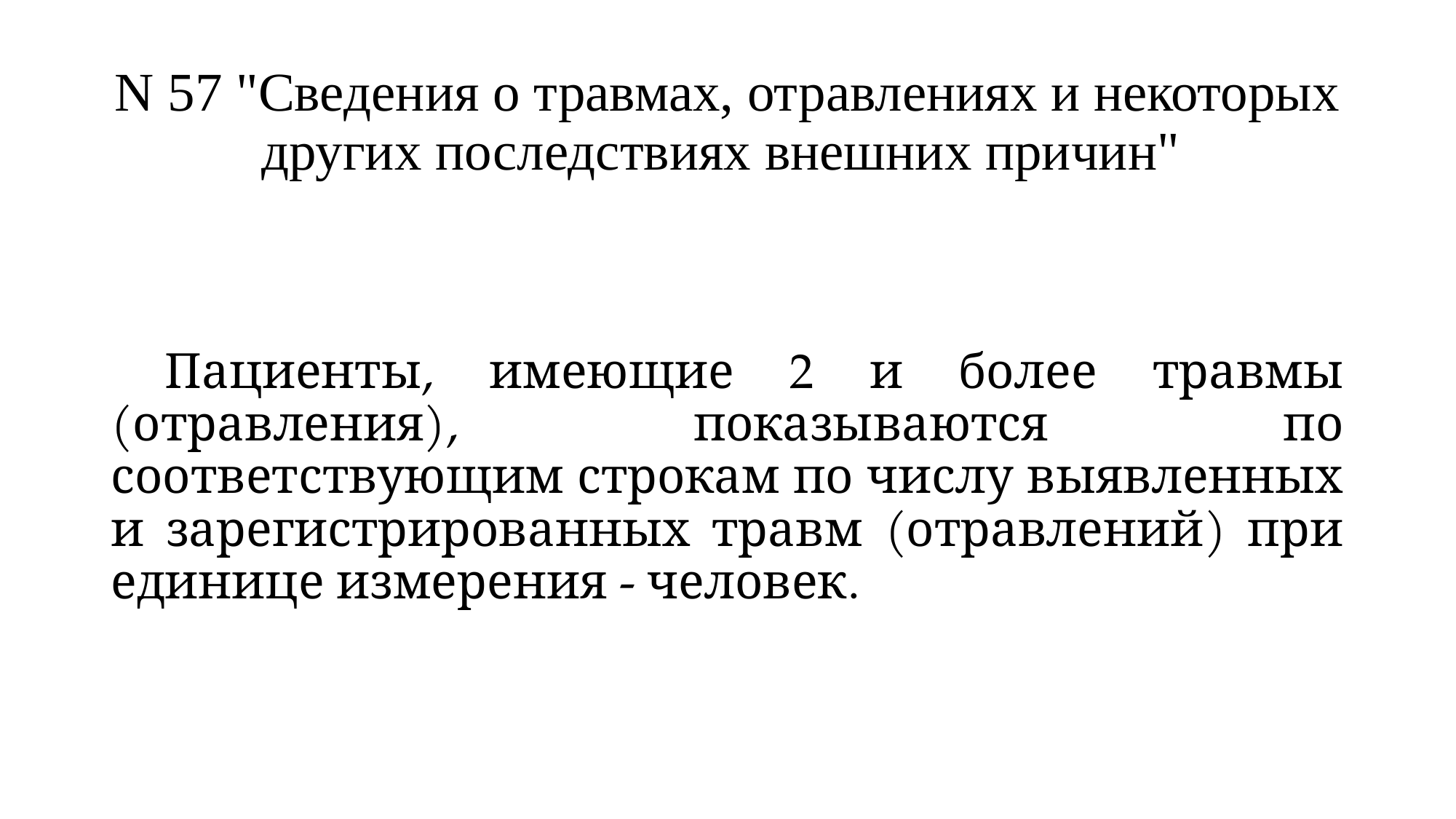

# N 57 "Сведения о травмах, отравлениях и некоторых других последствиях внешних причин"
Пациенты, имеющие 2 и более травмы (отравления), показываются по соответствующим строкам по числу выявленных и зарегистрированных травм (отравлений) при единице измерения - человек.